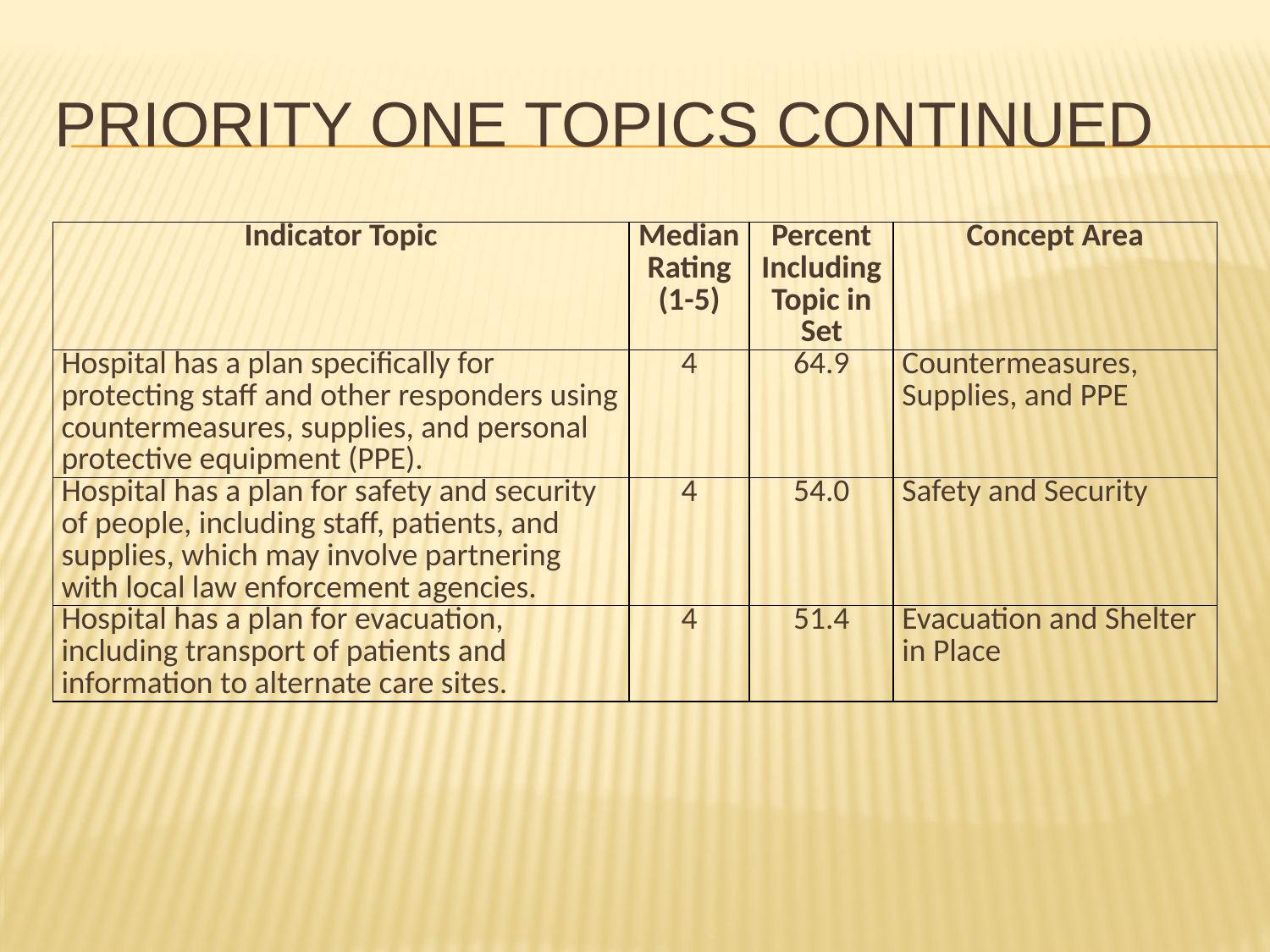

# Priority one topics continued
| Indicator Topic | Median Rating (1-5) | Percent Including Topic in Set | Concept Area |
| --- | --- | --- | --- |
| Hospital has a plan specifically for protecting staff and other responders using countermeasures, supplies, and personal protective equipment (PPE). | 4 | 64.9 | Countermeasures, Supplies, and PPE |
| Hospital has a plan for safety and security of people, including staff, patients, and supplies, which may involve partnering with local law enforcement agencies. | 4 | 54.0 | Safety and Security |
| Hospital has a plan for evacuation, including transport of patients and information to alternate care sites. | 4 | 51.4 | Evacuation and Shelter in Place |